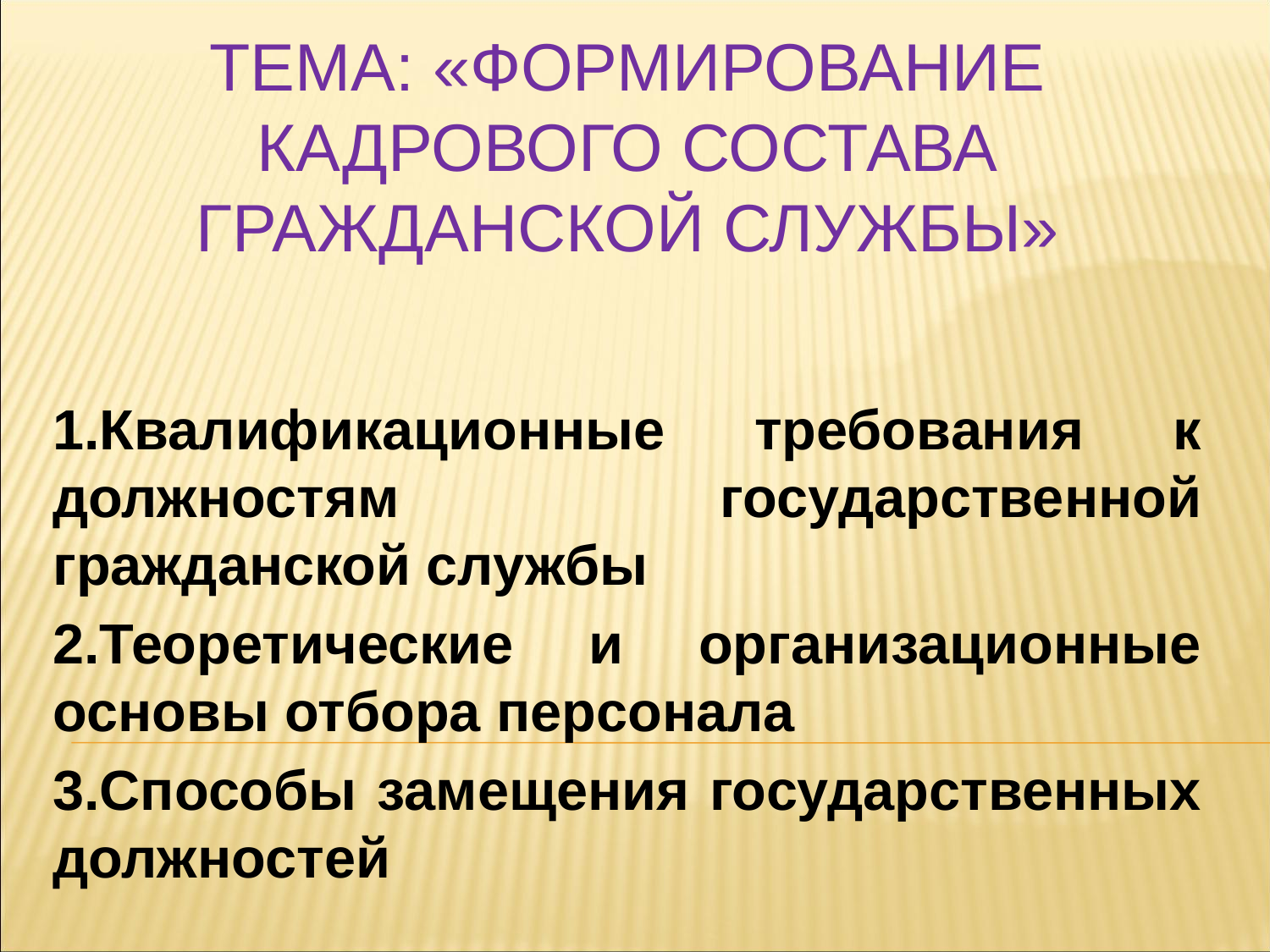

# Тема: «Формирование кадрового состава гражданской службы»
1.Квалификационные требования к должностям государственной гражданской службы
2.Теоретические и организационные основы отбора персонала
3.Способы замещения государственных должностей